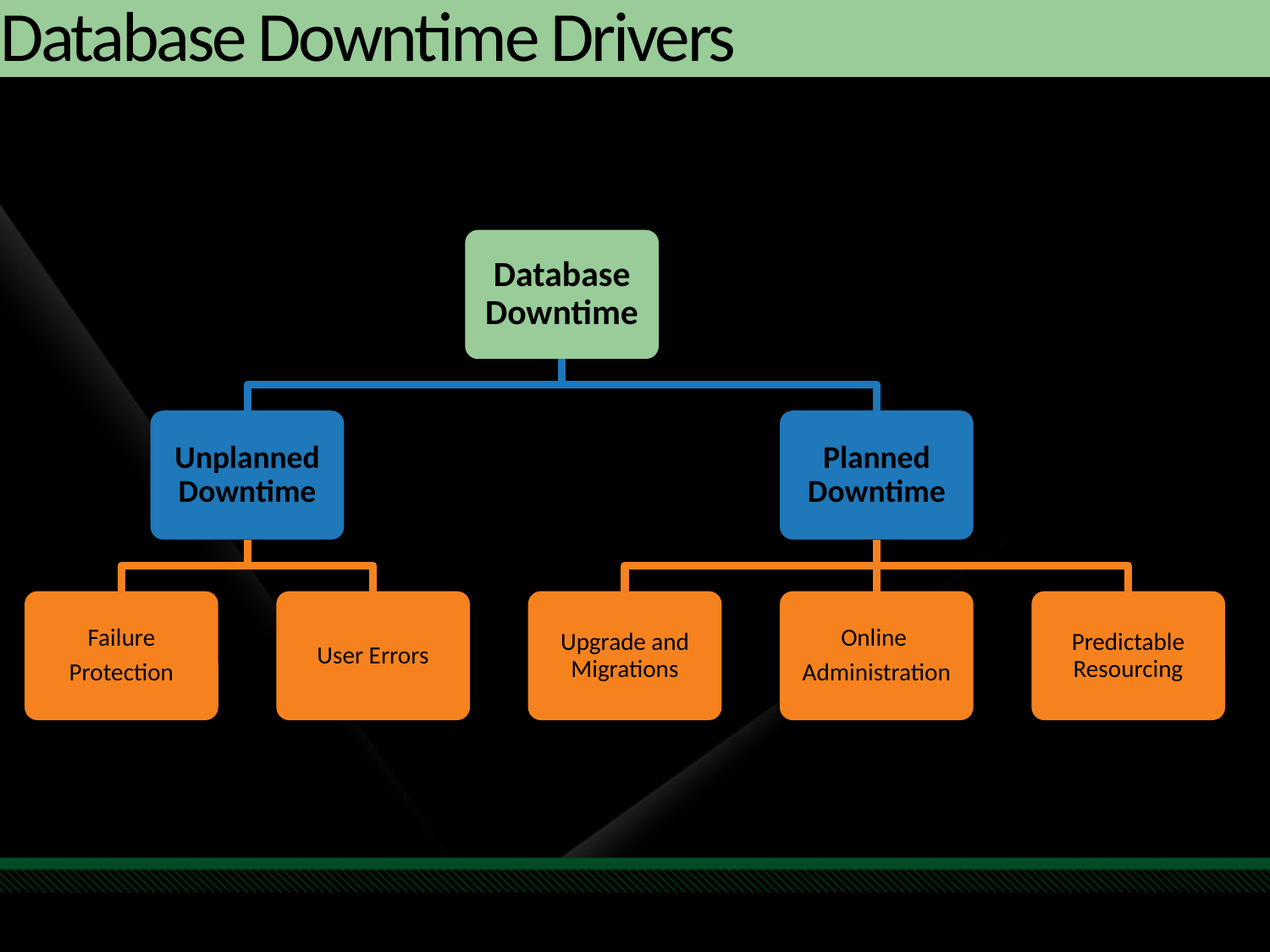

# Database Downtime Drivers
Database Downtime
Unplanned Downtime
Failure
Protection
User Errors
Planned Downtime
Upgrade and Migrations
Online
Administration
Predictable Resourcing